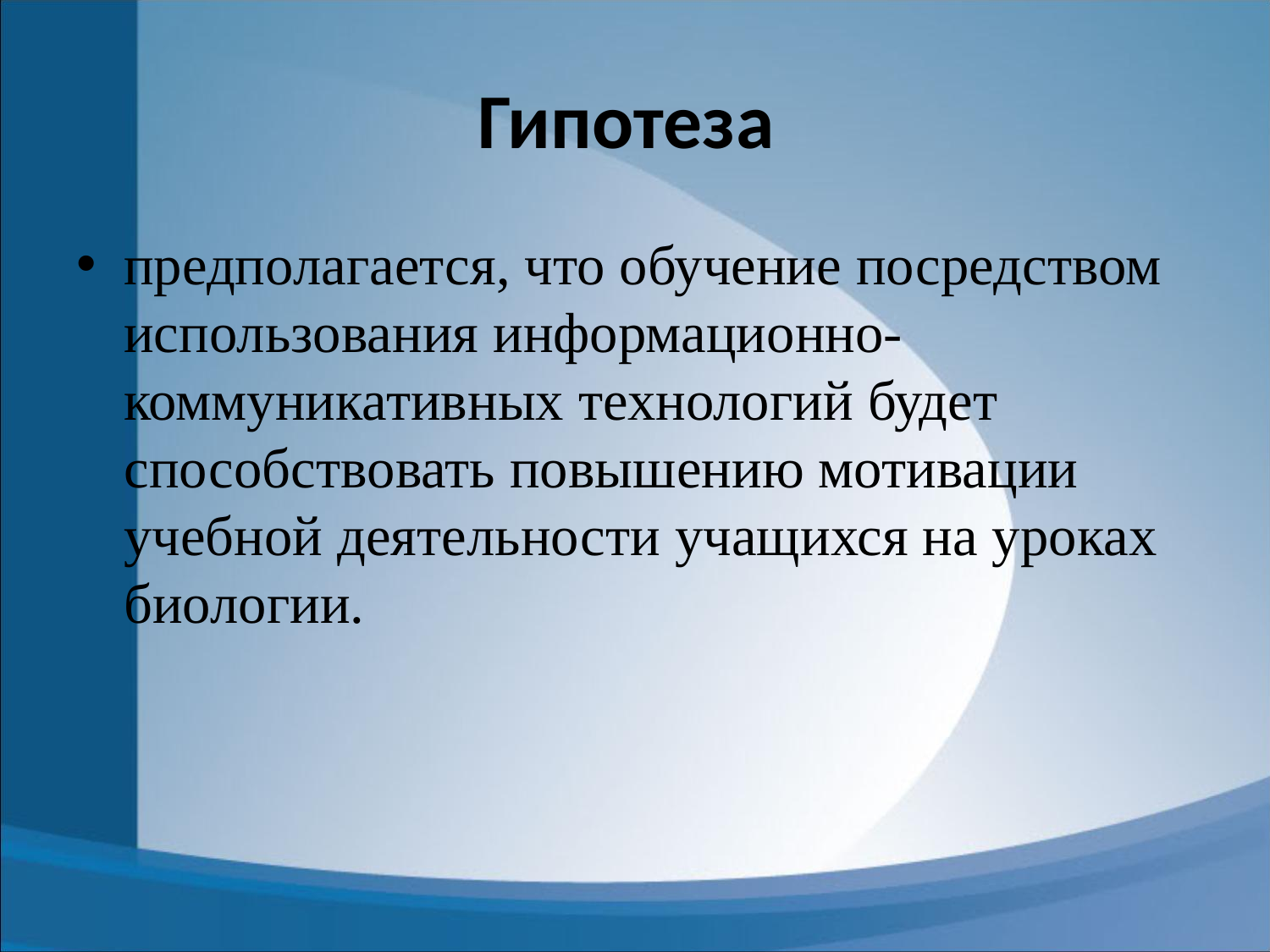

# Гипотеза
предполагается, что обучение посредством использования информационно-коммуникативных технологий будет способствовать повышению мотивации учебной деятельности учащихся на уроках биологии.